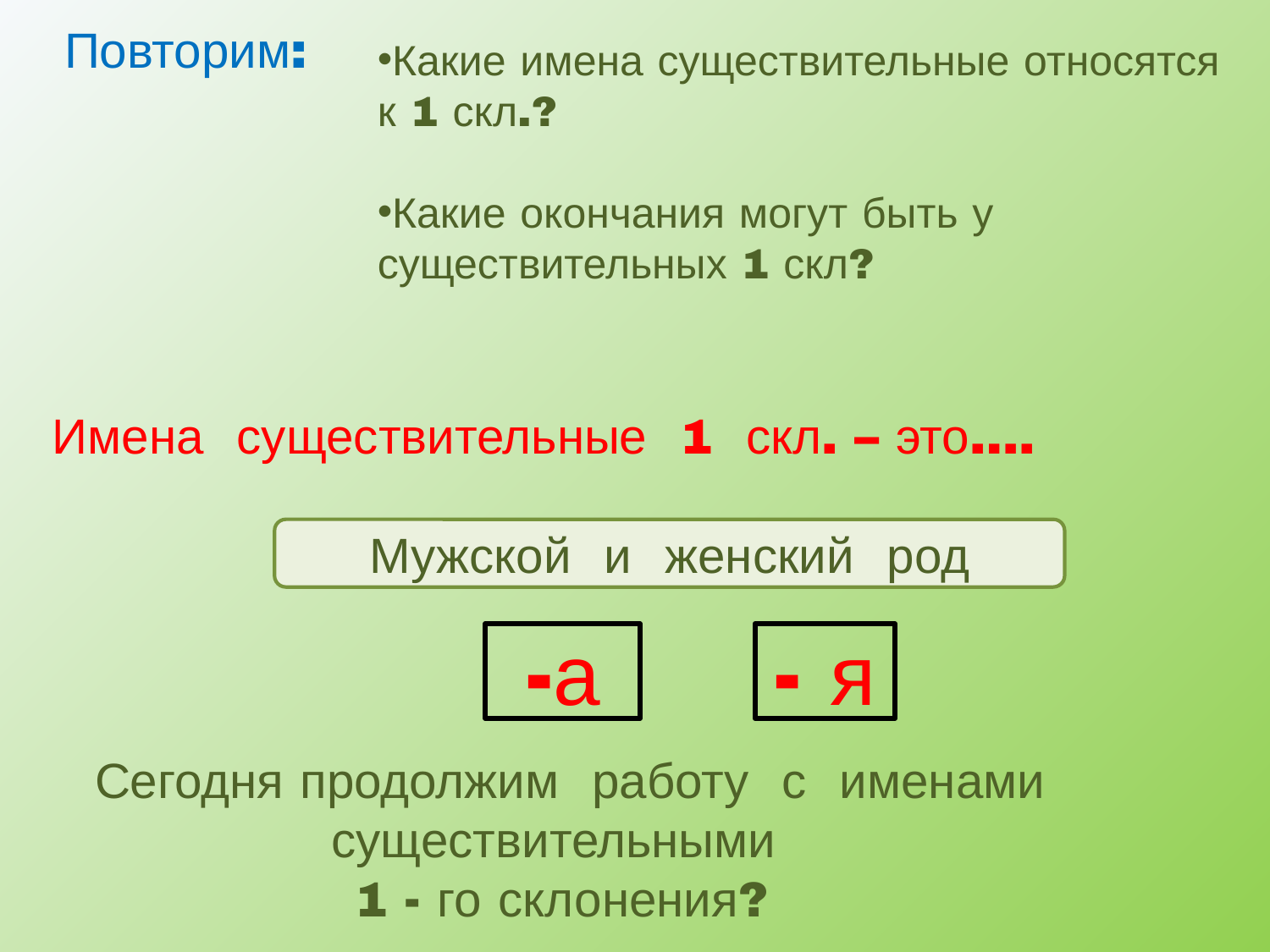

# Повторим:
Какие имена существительные относятся к 1 скл.?

Какие окончания могут быть у существительных 1 скл?
Имена  существительные  1  скл. – это….

Мужской  и  женский  род

-а
- я
  Сегодня продолжим  работу  с  именами  существительными
1 - го склонения?